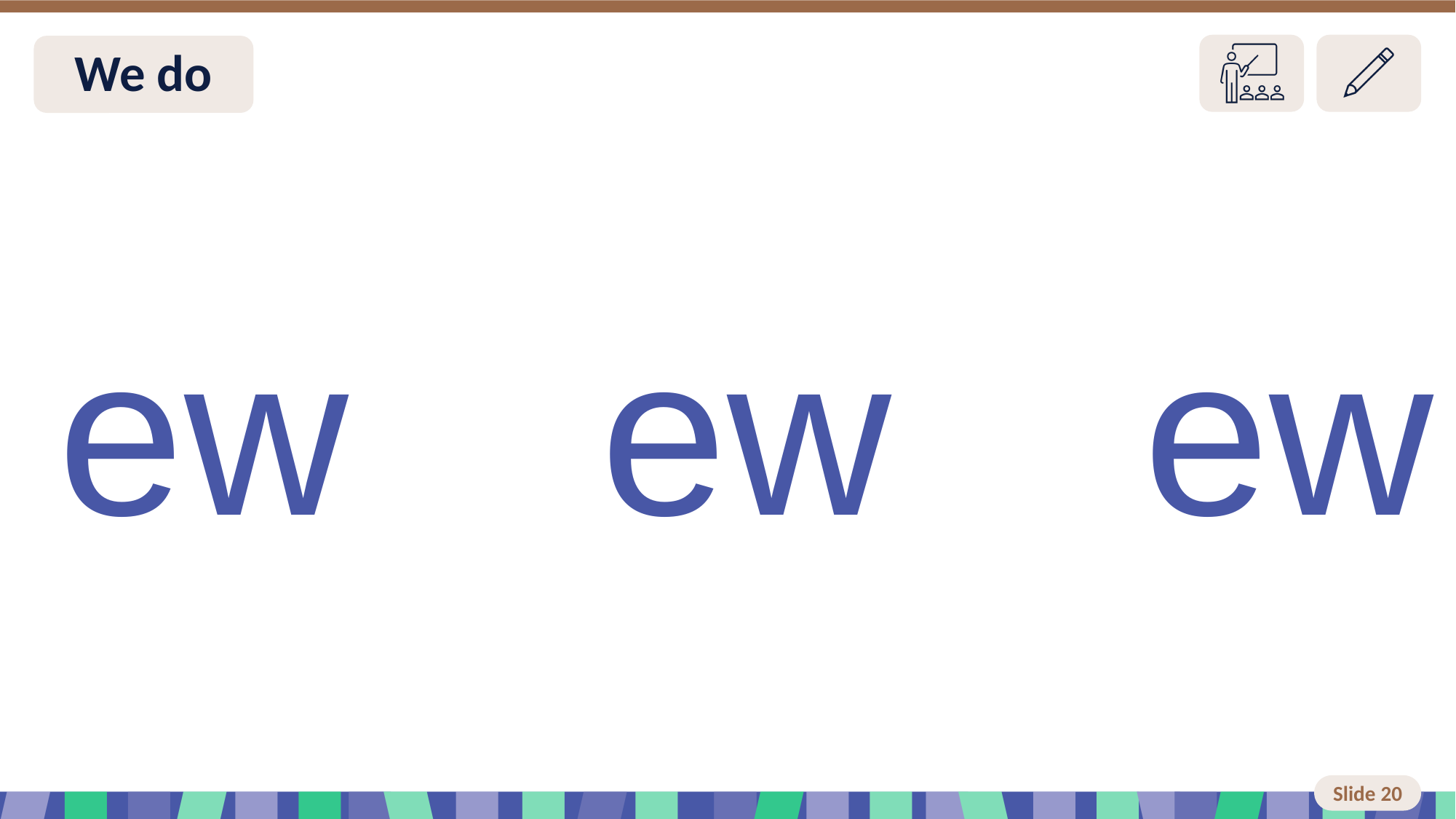

# Slide 20 We do
 ew    ew    ew